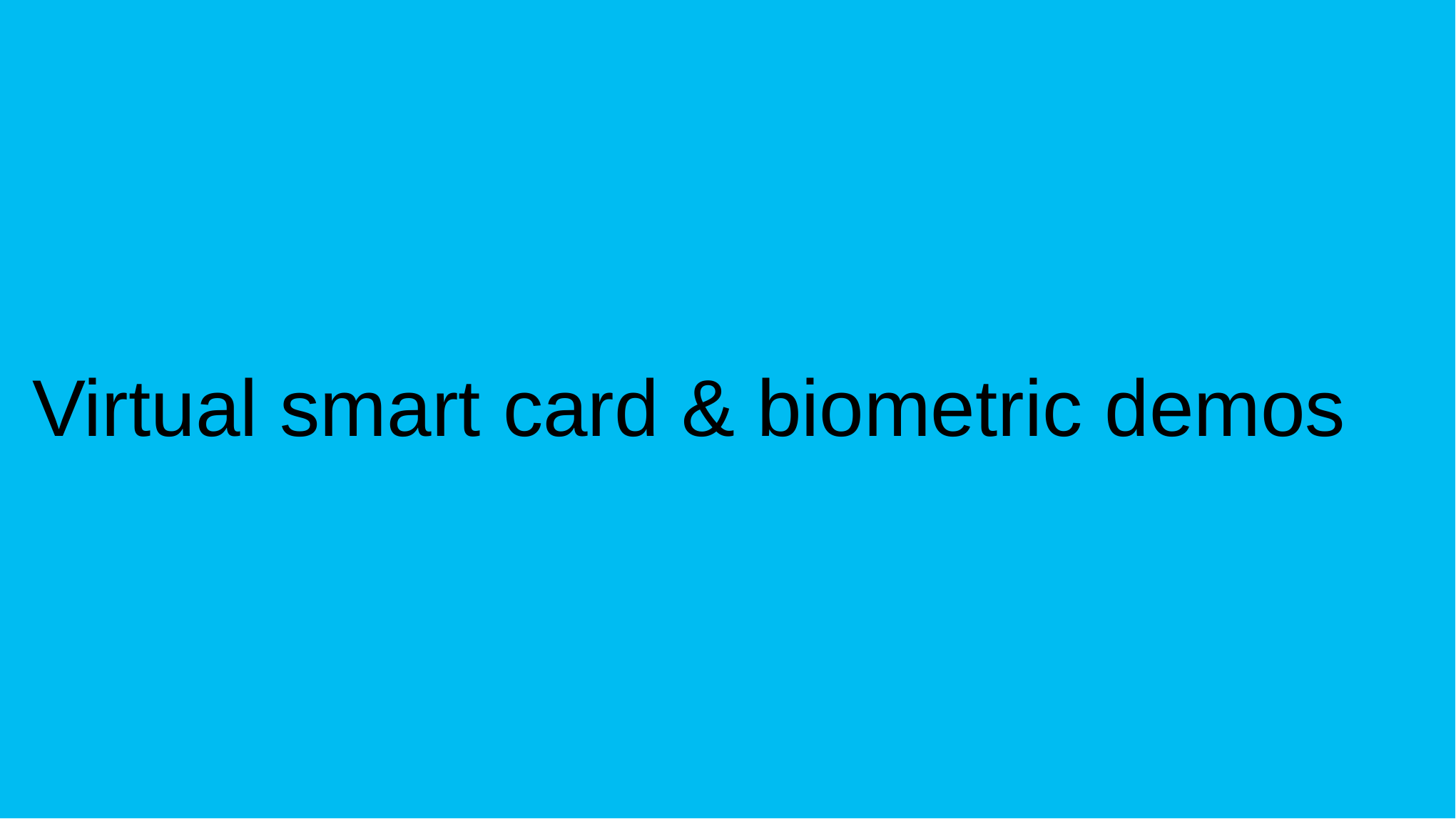

# Virtual smart card & biometric demos